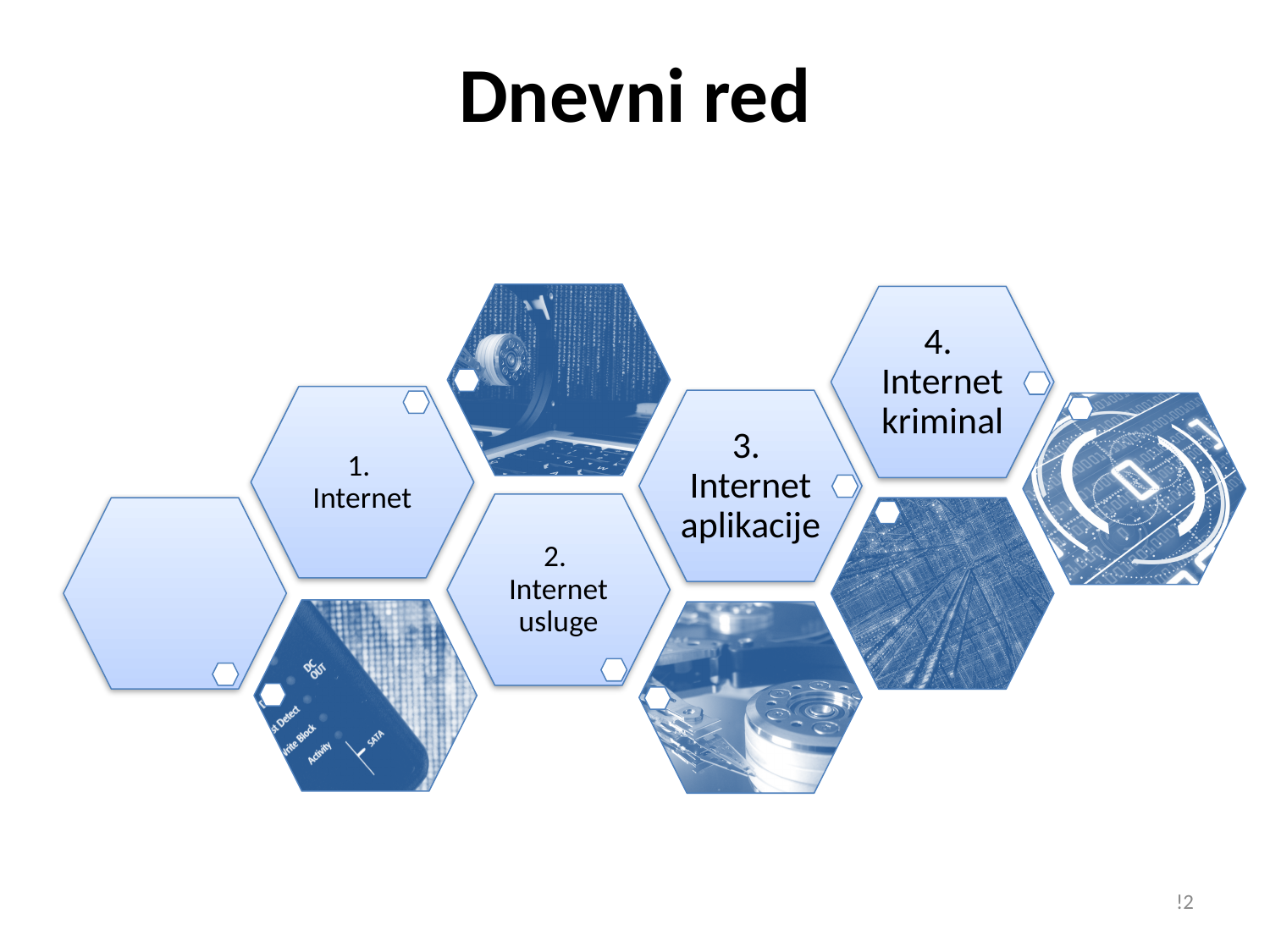

# Dnevni red

1.
Internet
2.
Internet usluge
3.
Internet aplikacije
4.
Internet kriminal
!2